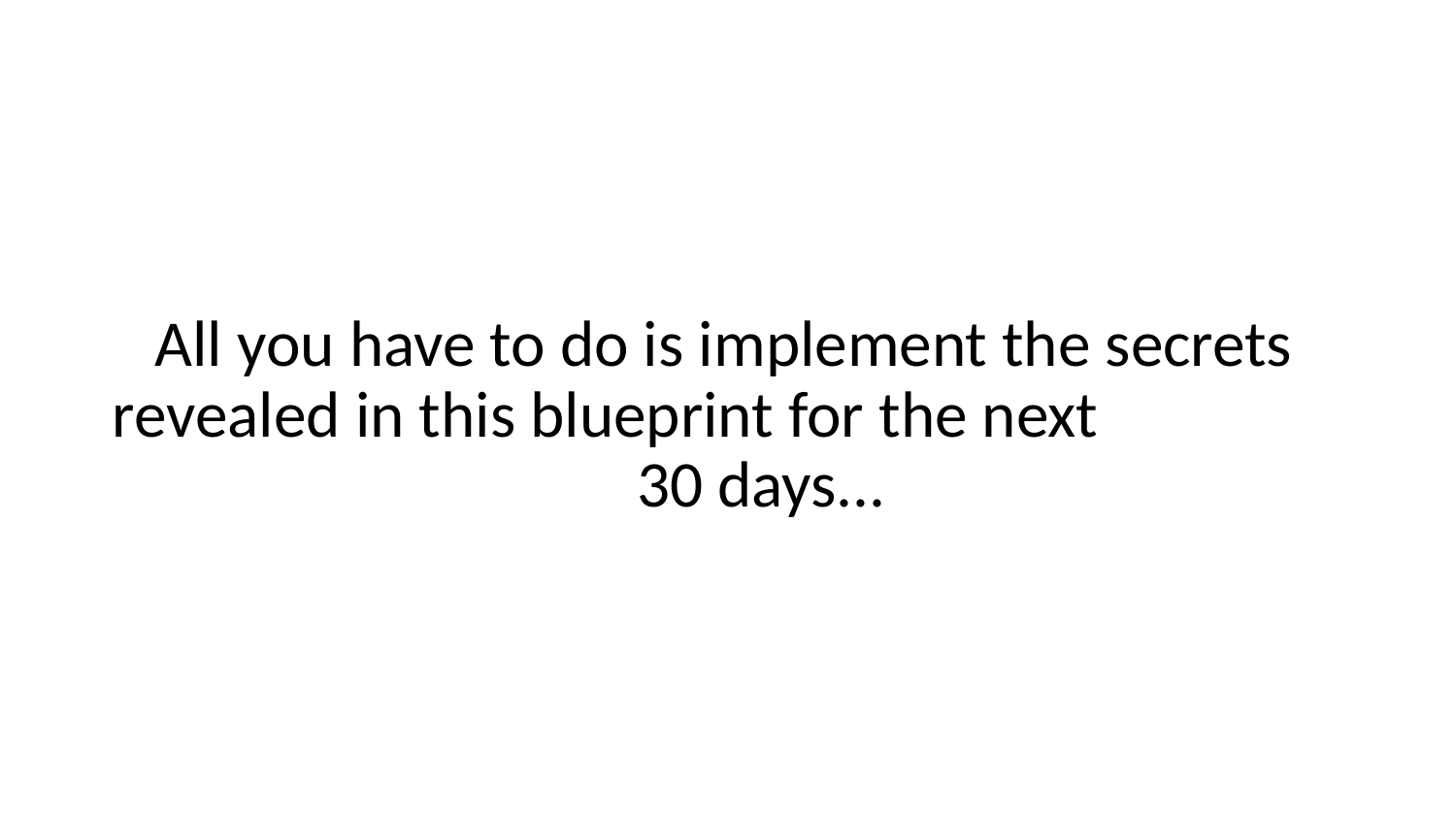

All you have to do is implement the secrets revealed in this blueprint for the next                      30 days...